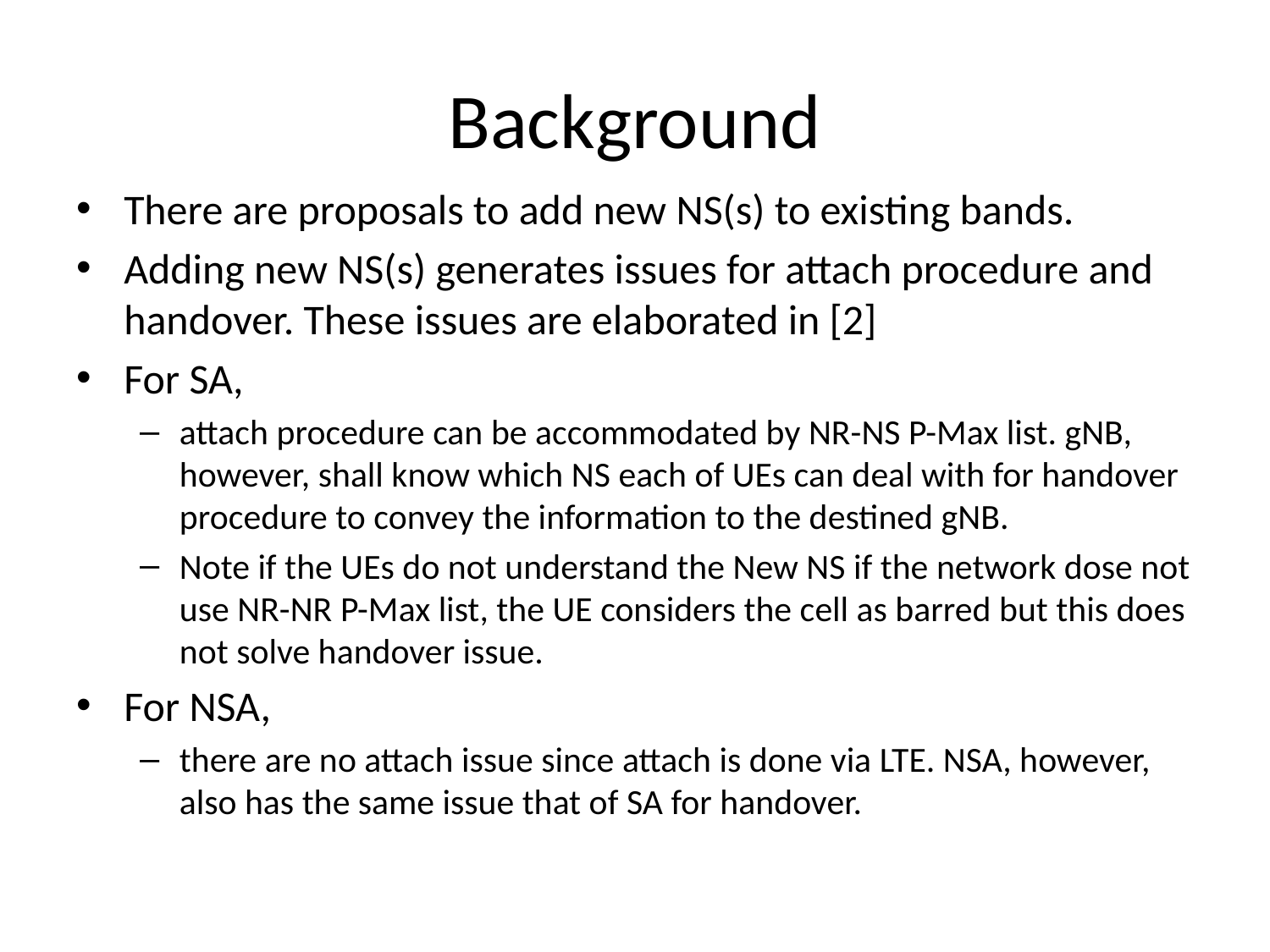

# Background
There are proposals to add new NS(s) to existing bands.
Adding new NS(s) generates issues for attach procedure and handover. These issues are elaborated in [2]
For SA,
attach procedure can be accommodated by NR-NS P-Max list. gNB, however, shall know which NS each of UEs can deal with for handover procedure to convey the information to the destined gNB.
Note if the UEs do not understand the New NS if the network dose not use NR-NR P-Max list, the UE considers the cell as barred but this does not solve handover issue.
For NSA,
there are no attach issue since attach is done via LTE. NSA, however, also has the same issue that of SA for handover.